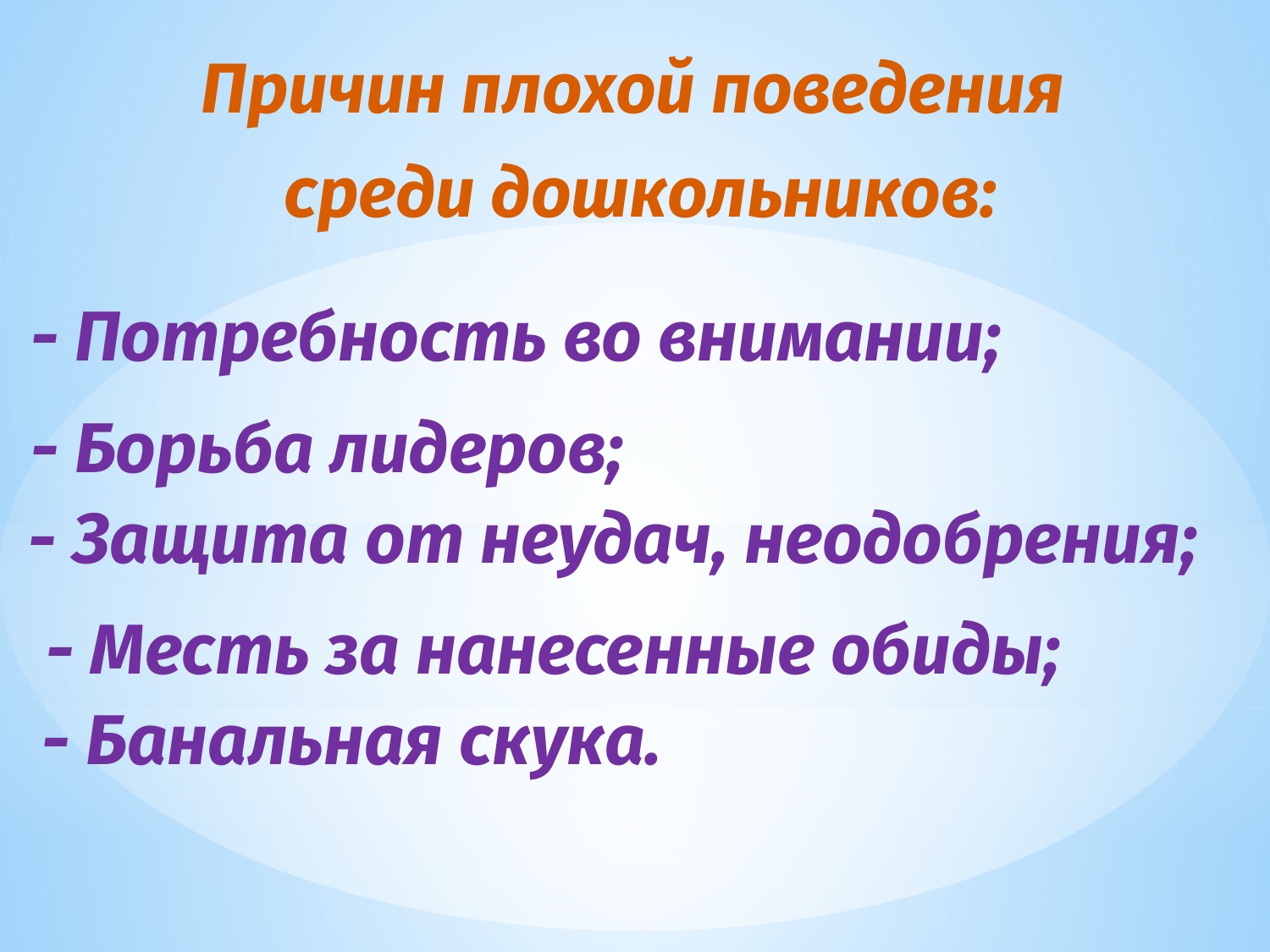

Причин плохой поведения
среди дошкольников:

- Потребность во внимании;

- Борьба лидеров;

 - Защита от неудач, неодобрения;

- Месть за нанесенные обиды;

- Банальная скука.